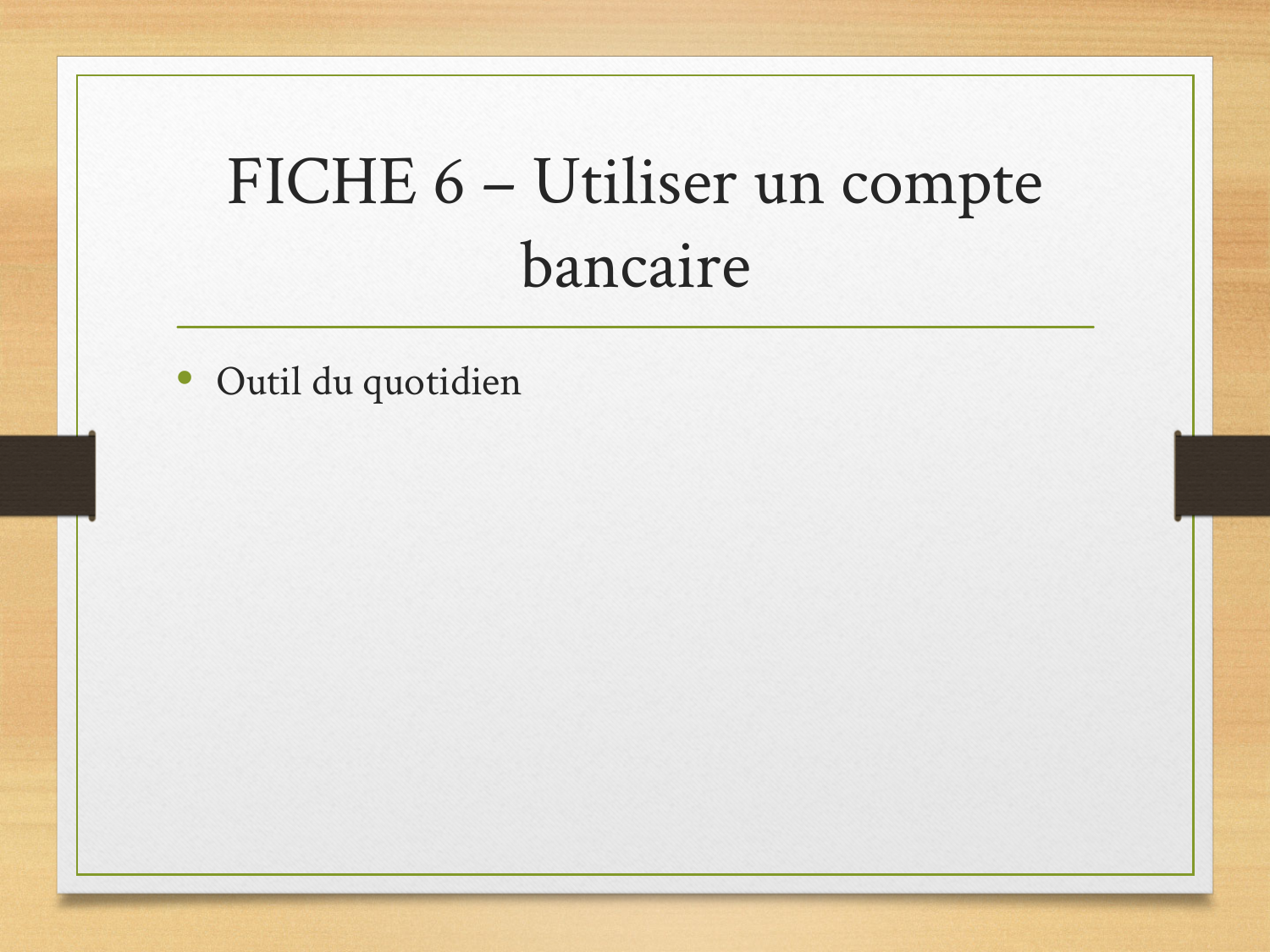

# FICHE 6 – Utiliser un compte bancaire
Outil du quotidien